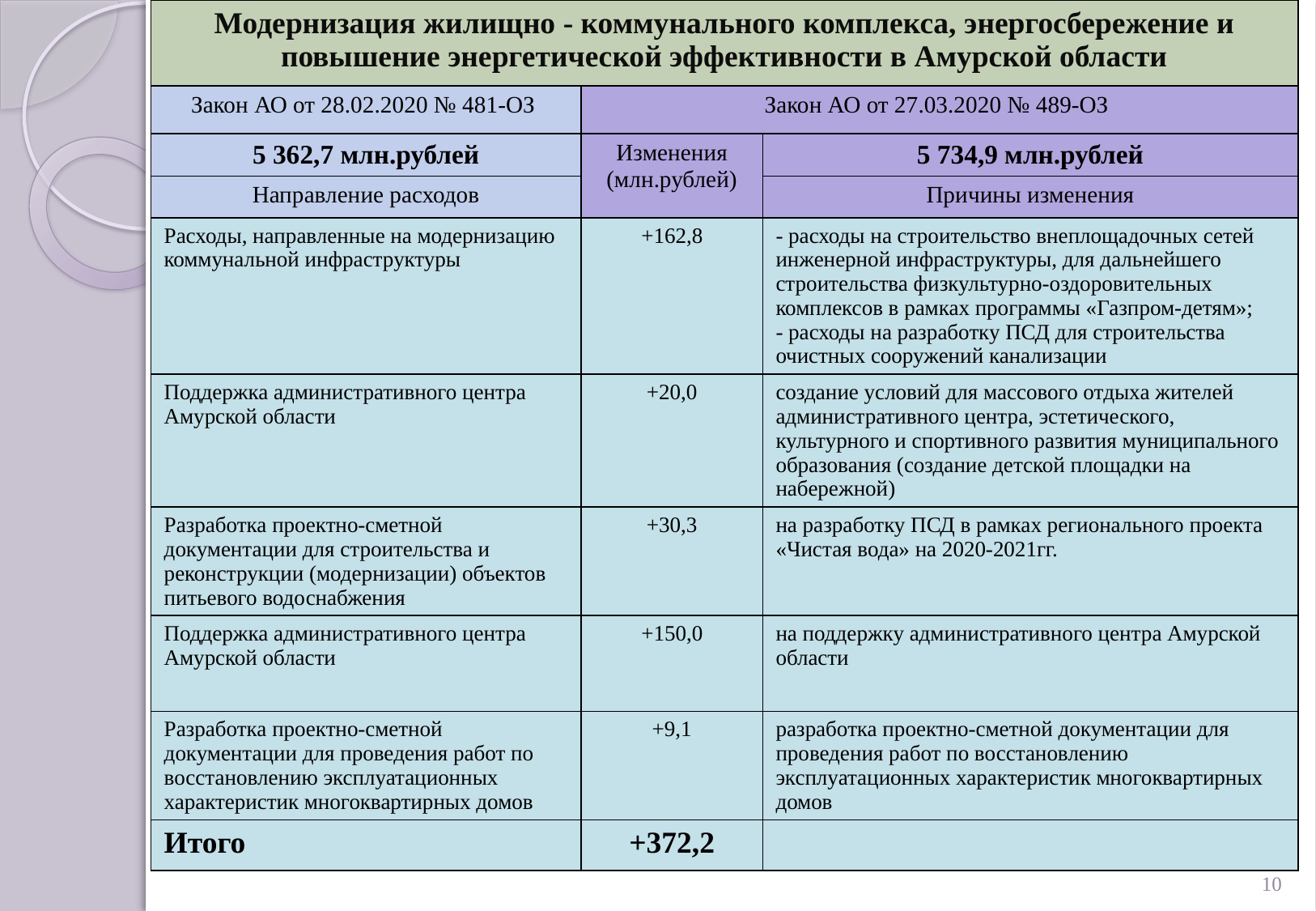

| Модернизация жилищно - коммунального комплекса, энергосбережение и повышение энергетической эффективности в Амурской области |  |  |
| --- | --- | --- |
| Закон АО от 28.02.2020 № 481-ОЗ | Закон АО от 27.03.2020 № 489-ОЗ |  |
| 5 362,7 млн.рублей | Изменения (млн.рублей) | 5 734,9 млн.рублей |
| Направление расходов |  | Причины изменения |
| Расходы, направленные на модернизацию коммунальной инфраструктуры | +162,8 | - расходы на строительство внеплощадочных сетей инженерной инфраструктуры, для дальнейшего строительства физкультурно-оздоровительных комплексов в рамках программы «Газпром-детям»; - расходы на разработку ПСД для строительства очистных сооружений канализации |
| Поддержка административного центра Амурской области | +20,0 | создание условий для массового отдыха жителей административного центра, эстетического, культурного и спортивного развития муниципального образования (создание детской площадки на набережной) |
| Разработка проектно-сметной документации для строительства и реконструкции (модернизации) объектов питьевого водоснабжения | +30,3 | на разработку ПСД в рамках регионального проекта «Чистая вода» на 2020-2021гг. |
| Поддержка административного центра Амурской области | +150,0 | на поддержку административного центра Амурской области |
| Разработка проектно-сметной документации для проведения работ по восстановлению эксплуатационных характеристик многоквартирных домов | +9,1 | разработка проектно-сметной документации для проведения работ по восстановлению эксплуатационных характеристик многоквартирных домов |
| Итого | +372,2 |  |
10